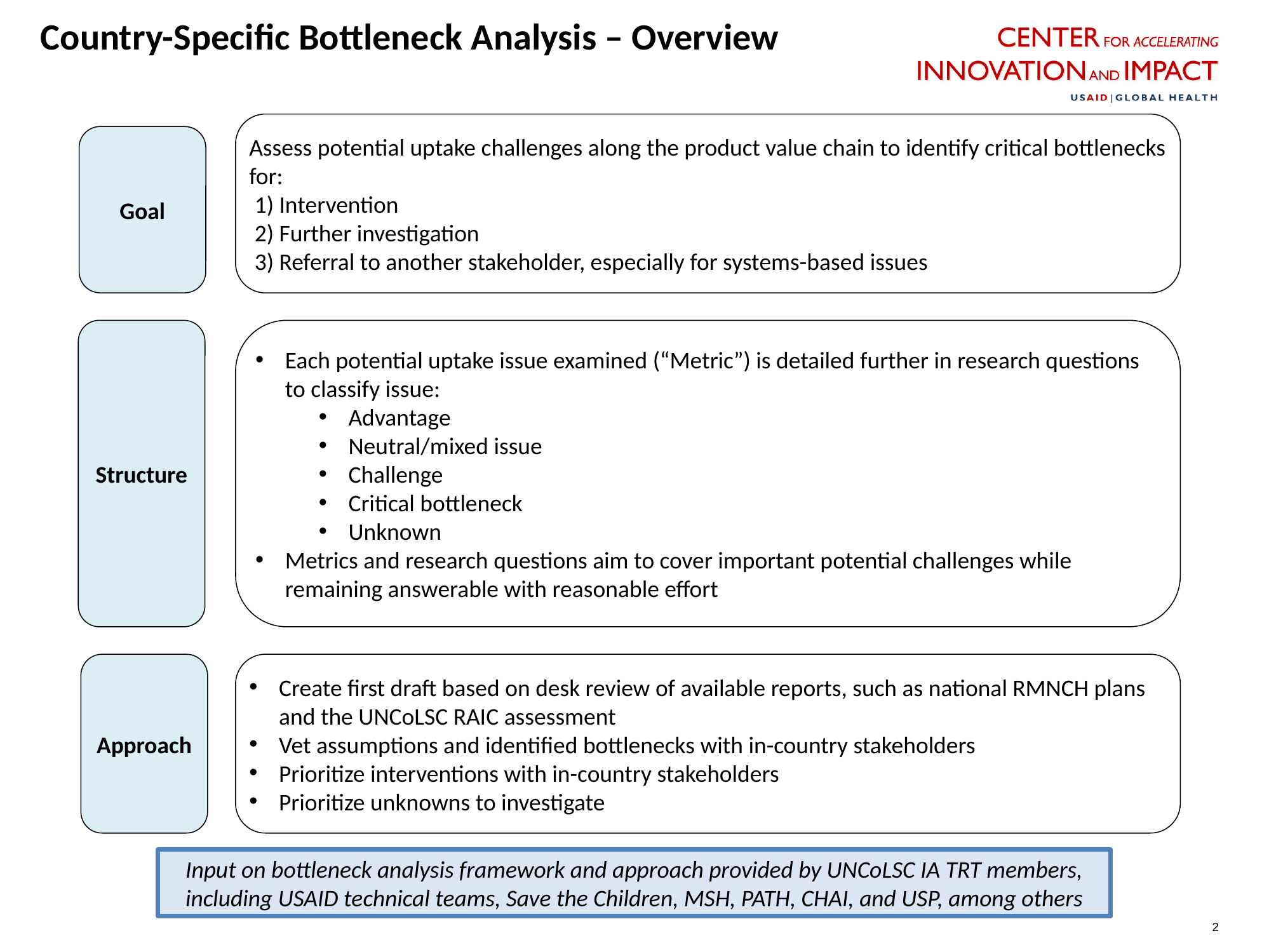

Country-Specific Bottleneck Analysis – Overview
Assess potential uptake challenges along the product value chain to identify critical bottlenecks for:
 1) Intervention
 2) Further investigation
 3) Referral to another stakeholder, especially for systems-based issues
Goal
Each potential uptake issue examined (“Metric”) is detailed further in research questions to classify issue:
Advantage
Neutral/mixed issue
Challenge
Critical bottleneck
Unknown
Metrics and research questions aim to cover important potential challenges while remaining answerable with reasonable effort
Structure
Create first draft based on desk review of available reports, such as national RMNCH plans and the UNCoLSC RAIC assessment
Vet assumptions and identified bottlenecks with in-country stakeholders
Prioritize interventions with in-country stakeholders
Prioritize unknowns to investigate
Approach
Input on bottleneck analysis framework and approach provided by UNCoLSC IA TRT members, including USAID technical teams, Save the Children, MSH, PATH, CHAI, and USP, among others
2